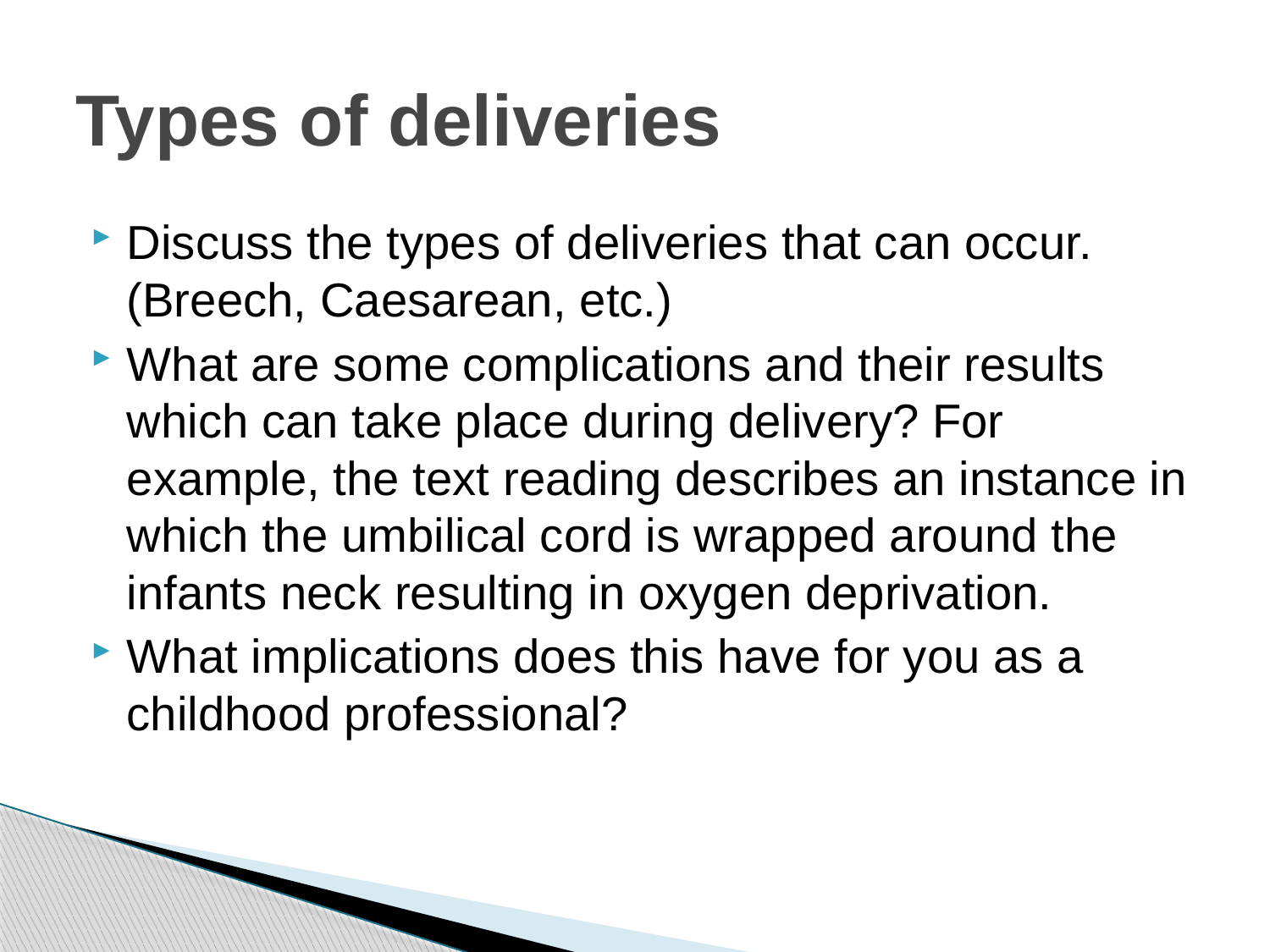

# Types of deliveries
Discuss the types of deliveries that can occur. (Breech, Caesarean, etc.)
What are some complications and their results which can take place during delivery? For example, the text reading describes an instance in which the umbilical cord is wrapped around the infants neck resulting in oxygen deprivation.
What implications does this have for you as a childhood professional?